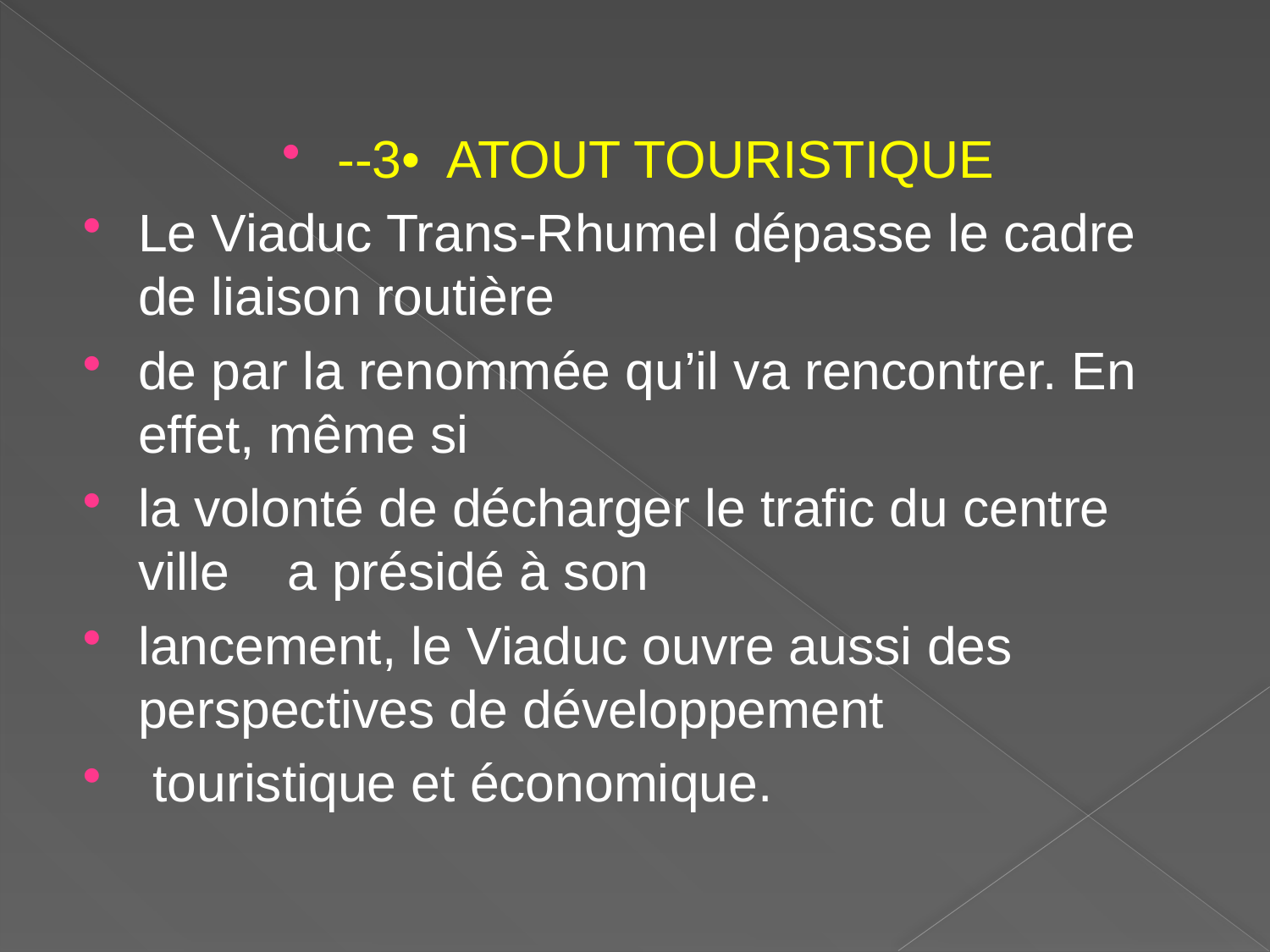

--3•  ATOUT TOURISTIQUE
Le Viaduc Trans-Rhumel dépasse le cadre de liaison routière
de par la renommée qu’il va rencontrer. En effet, même si
la volonté de décharger le trafic du centre ville    a présidé à son
lancement, le Viaduc ouvre aussi des perspectives de développement
 touristique et économique.